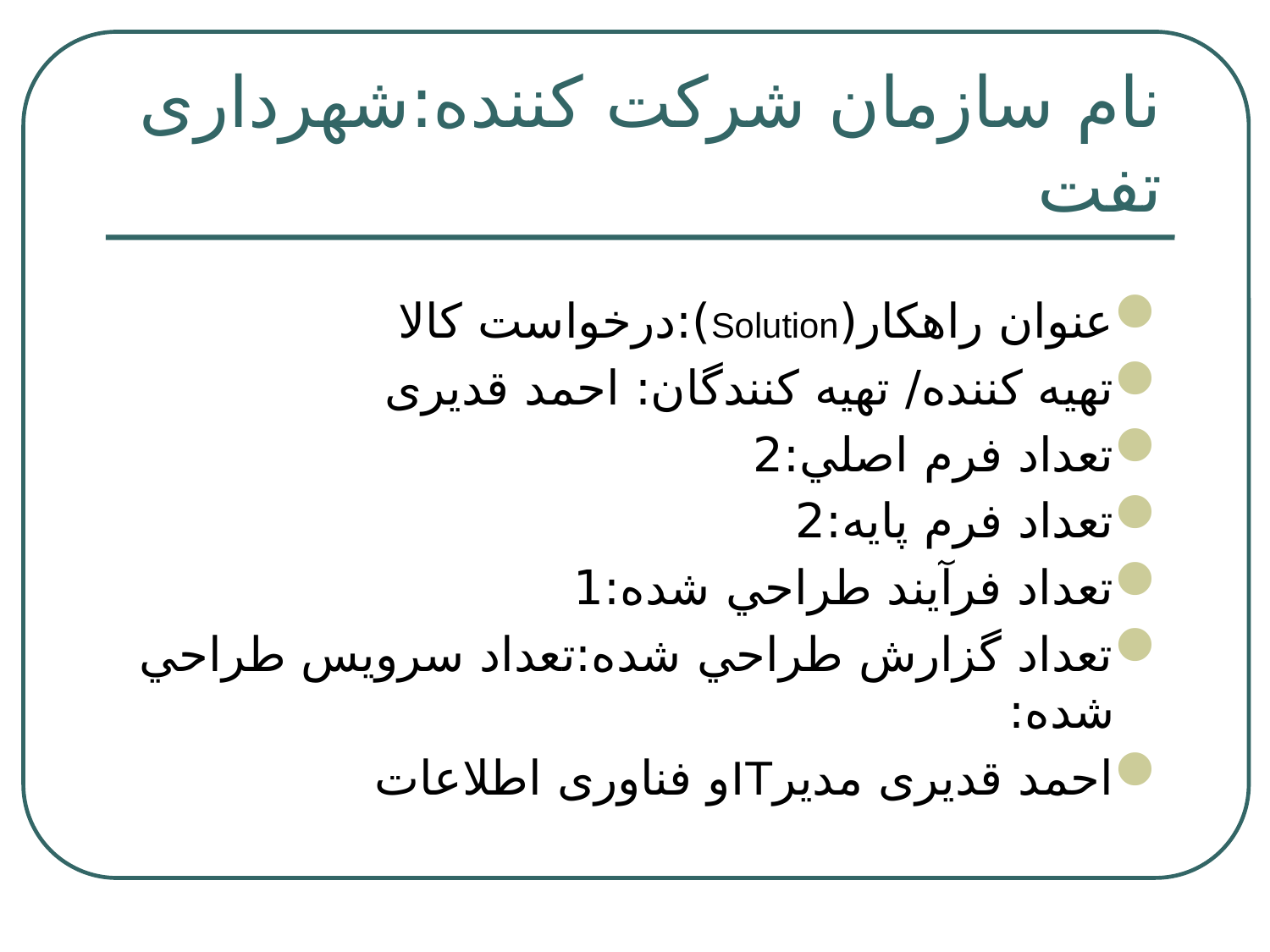

# نام سازمان شركت كننده:شهرداری تفت
عنوان راهكار(Solution):درخواست کالا
تهيه كننده/ تهيه كنندگان: احمد قدیری
تعداد فرم اصلي:2
تعداد فرم پايه:2
تعداد فرآيند طراحي شده:1
تعداد گزارش طراحي شده:تعداد سرويس طراحي شده:
احمد قدیری مدیرITو فناوری اطلاعات